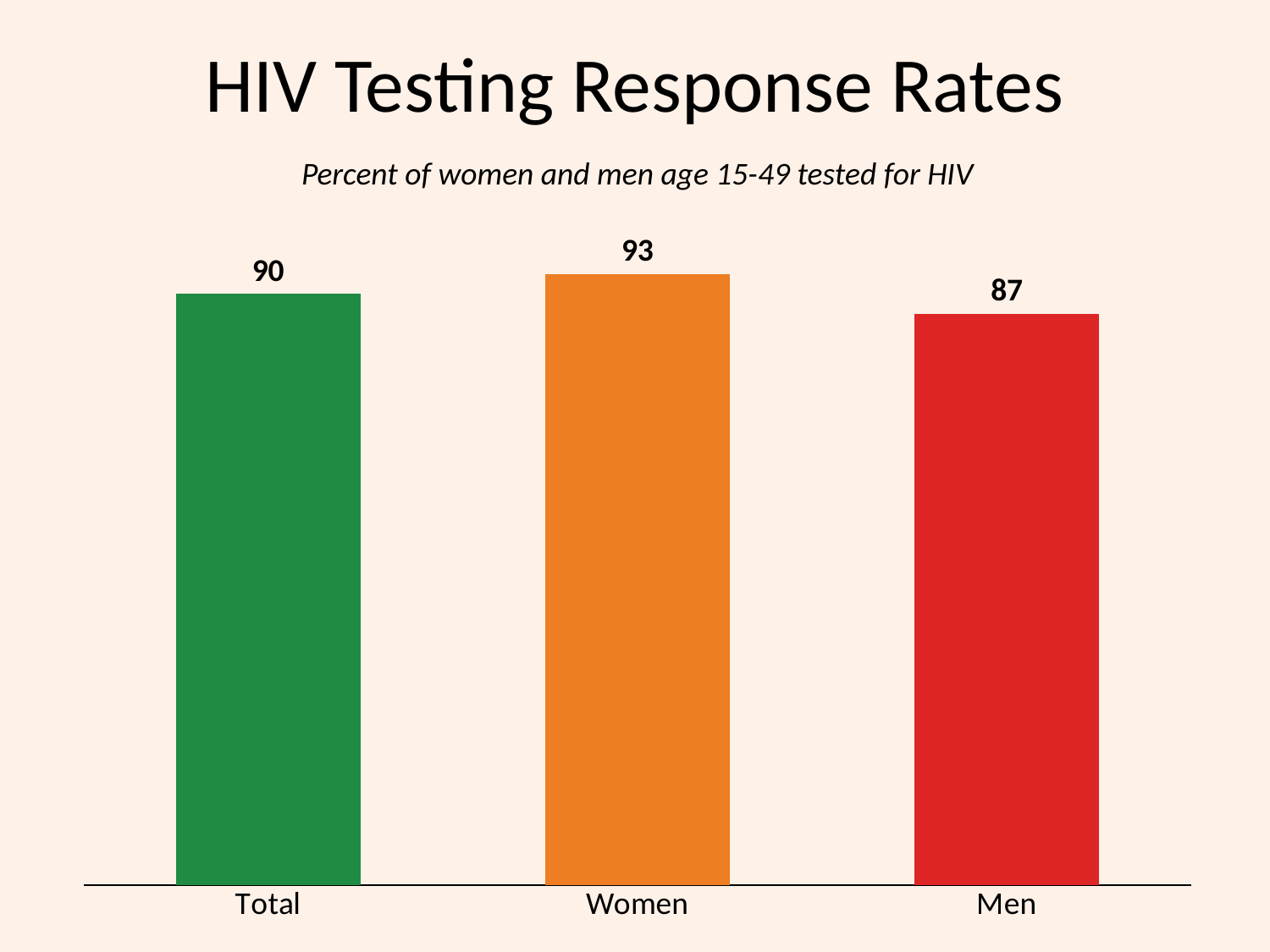

# HIV Testing Response Rates
Percent of women and men age 15-49 tested for HIV

### Chart

| Category | Series 1 |
|---|---|
| Total | 90.0 |
| Women | 93.0 |
| Men | 87.0 |